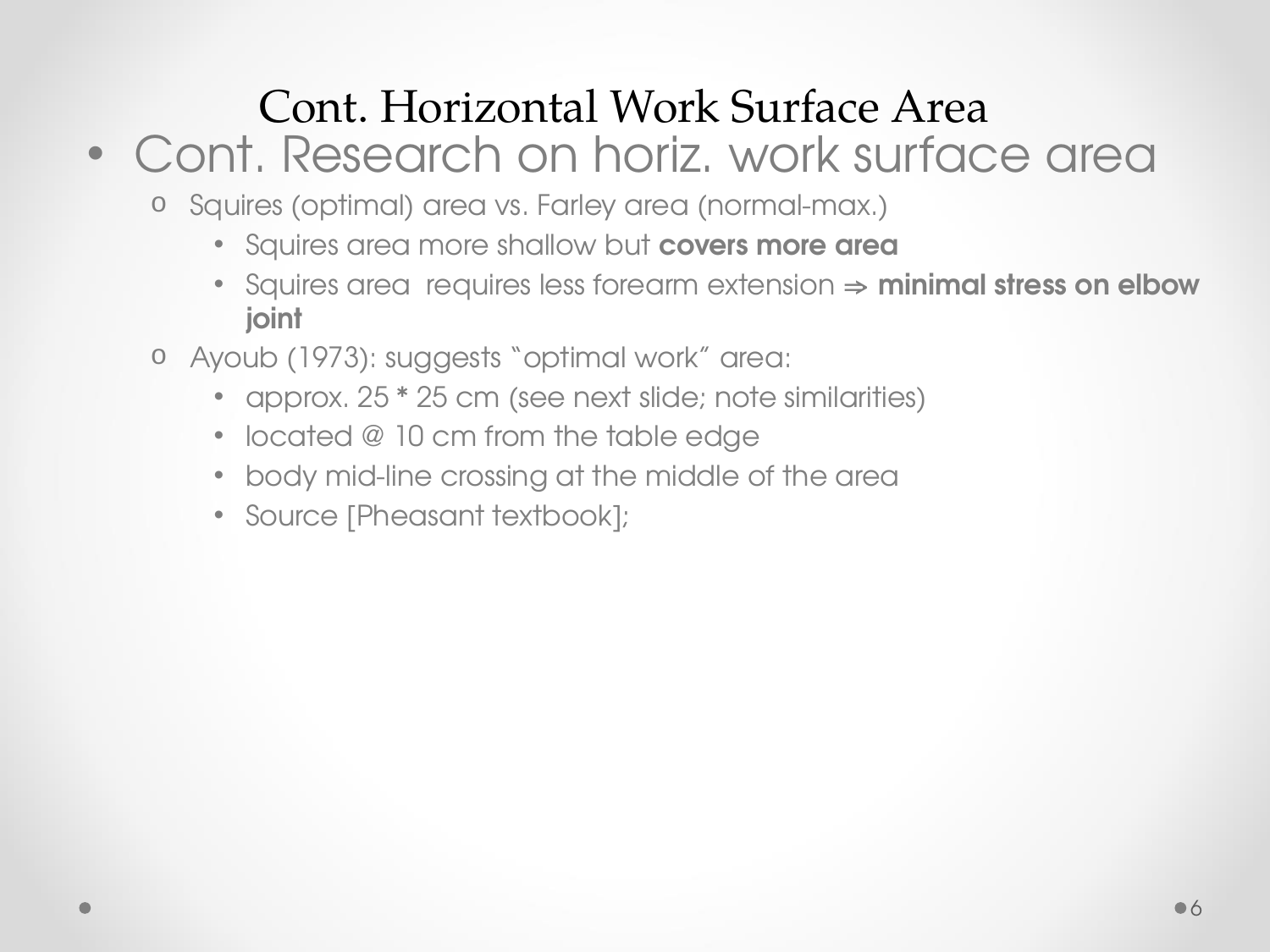

# Cont. Horizontal Work Surface Area

Cont. Research on horiz. work surface area
Squires (optimal) area vs. Farley area (normal-max.)
Squires area more shallow but covers more area
Squires area  requires less forearm extension ⇒ minimal stress on elbow joint
Ayoub (1973): suggests “optimal work” area:
approx. 25 * 25 cm (see next slide; note similarities)
located @ 10 cm from the table edge
body mid-line crossing at the middle of the area
Source [Pheasant textbook];

6